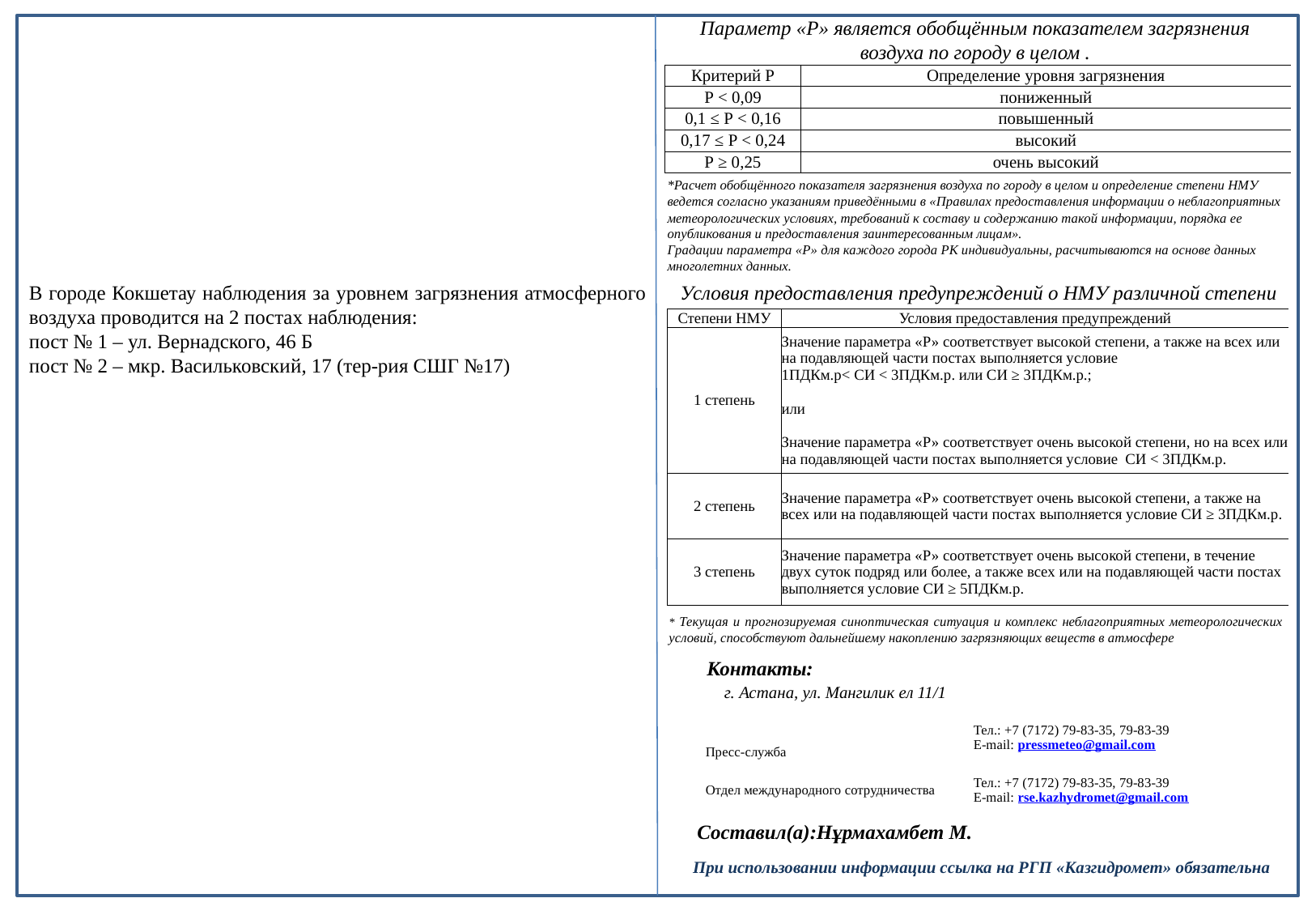

Параметр «Р» является обобщённым показателем загрязнения воздуха по городу в целом .

| Критерий Р | Определение уровня загрязнения |
| --- | --- |
| Р < 0,09 | пониженный |
| 0,1 ≤ Р < 0,16 | повышенный |
| 0,17 ≤ Р < 0,24 | высокий |
| Р ≥ 0,25 | очень высокий |
*Расчет обобщённого показателя загрязнения воздуха по городу в целом и определение степени НМУ ведется согласно указаниям приведёнными в «Правилах предоставления информации о неблагоприятных метеорологических условиях, требований к составу и содержанию такой информации, порядка ее опубликования и предоставления заинтересованным лицам».
Градации параметра «Р» для каждого города РК индивидуальны, расчитываются на основе данных многолетних данных.
В городе Кокшетау наблюдения за уровнем загрязнения атмосферного воздуха проводится на 2 постах наблюдения:
пост № 1 – ул. Вернадского, 46 Б
пост № 2 – мкр. Васильковский, 17 (тер-рия СШГ №17)
Условия предоставления предупреждений о НМУ различной степени
| Степени НМУ | Условия предоставления предупреждений |
| --- | --- |
| 1 степень | Значение параметра «Р» соответствует высокой степени, а также на всех или на подавляющей части постах выполняется условие 1ПДКм.р< СИ < 3ПДКм.р. или СИ ≥ 3ПДКм.р.; или Значение параметра «Р» соответствует очень высокой степени, но на всех или на подавляющей части постах выполняется условие СИ < 3ПДКм.р. |
| 2 степень | Значение параметра «Р» соответствует очень высокой степени, а также на всех или на подавляющей части постах выполняется условие СИ ≥ 3ПДКм.р. |
| 3 степень | Значение параметра «Р» соответствует очень высокой степени, в течение двух суток подряд или более, а также всех или на подавляющей части постах выполняется условие СИ ≥ 5ПДКм.р. |

Контакты:

г. Астана, ул. Мангилик ел 11/1
| Пресс-служба | Тел.: +7 (7172) 79-83-35, 79-83-39 E-mail: pressmeteo@gmail.com |
| --- | --- |
| Отдел международного сотрудничества | Тел.: +7 (7172) 79-83-35, 79-83-39 E-mail: rse.kazhydromet@gmail.com |
* Текущая и прогнозируемая синоптическая ситуация и комплекс неблагоприятных метеорологических условий, способствуют дальнейшему накоплению загрязняющих веществ в атмосфере
  Составил(а):Нұрмахамбет М.
При использовании информации ссылка на РГП «Казгидромет» обязательна